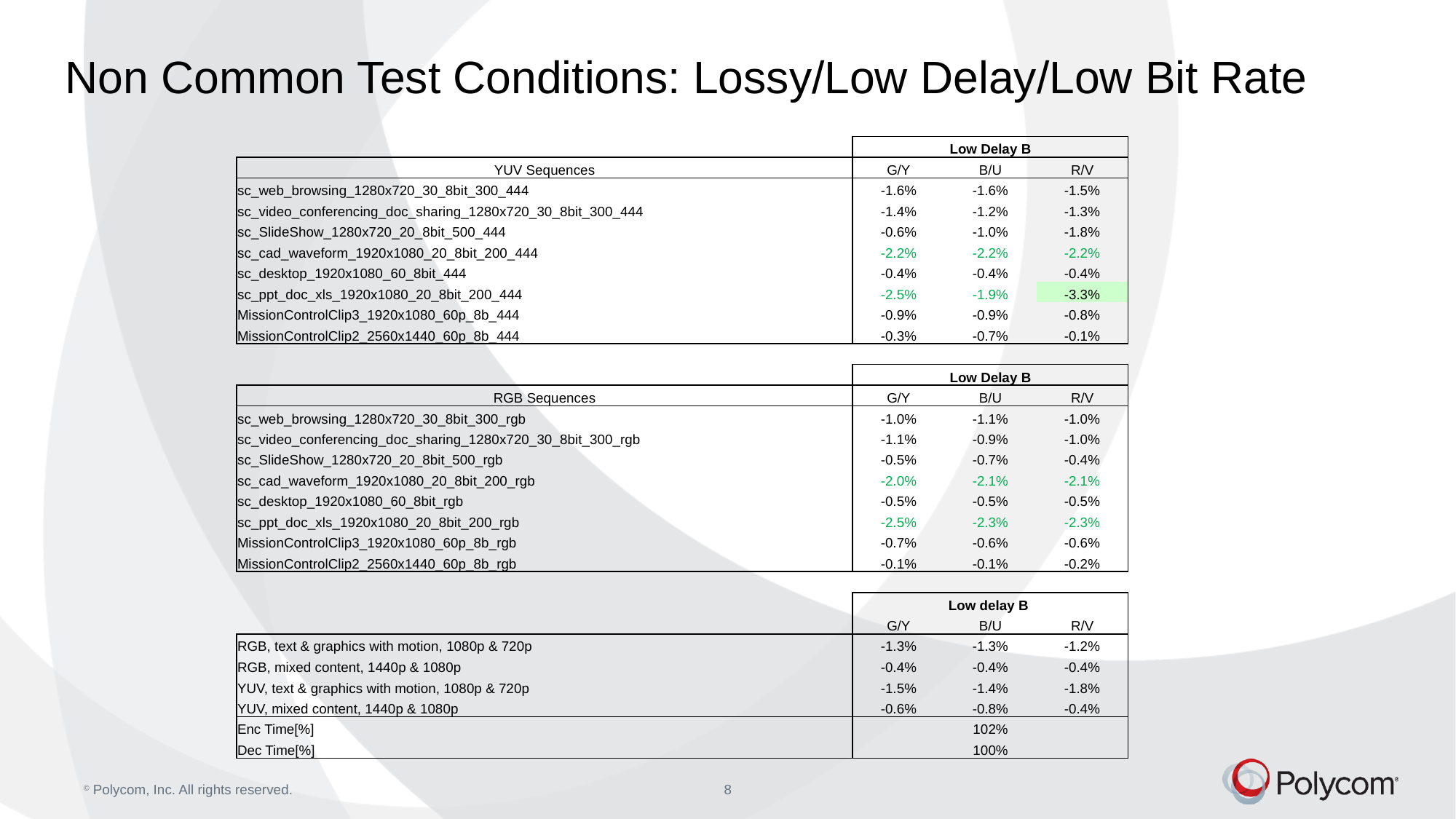

# Non Common Test Conditions: Lossy/Low Delay/Low Bit Rate
|  | Low Delay B |  |  |
| --- | --- | --- | --- |
| YUV Sequences | G/Y | B/U | R/V |
| sc\_web\_browsing\_1280x720\_30\_8bit\_300\_444 | -1.6% | -1.6% | -1.5% |
| sc\_video\_conferencing\_doc\_sharing\_1280x720\_30\_8bit\_300\_444 | -1.4% | -1.2% | -1.3% |
| sc\_SlideShow\_1280x720\_20\_8bit\_500\_444 | -0.6% | -1.0% | -1.8% |
| sc\_cad\_waveform\_1920x1080\_20\_8bit\_200\_444 | -2.2% | -2.2% | -2.2% |
| sc\_desktop\_1920x1080\_60\_8bit\_444 | -0.4% | -0.4% | -0.4% |
| sc\_ppt\_doc\_xls\_1920x1080\_20\_8bit\_200\_444 | -2.5% | -1.9% | -3.3% |
| MissionControlClip3\_1920x1080\_60p\_8b\_444 | -0.9% | -0.9% | -0.8% |
| MissionControlClip2\_2560x1440\_60p\_8b\_444 | -0.3% | -0.7% | -0.1% |
|  |  |  |  |
|  | Low Delay B |  |  |
| RGB Sequences | G/Y | B/U | R/V |
| sc\_web\_browsing\_1280x720\_30\_8bit\_300\_rgb | -1.0% | -1.1% | -1.0% |
| sc\_video\_conferencing\_doc\_sharing\_1280x720\_30\_8bit\_300\_rgb | -1.1% | -0.9% | -1.0% |
| sc\_SlideShow\_1280x720\_20\_8bit\_500\_rgb | -0.5% | -0.7% | -0.4% |
| sc\_cad\_waveform\_1920x1080\_20\_8bit\_200\_rgb | -2.0% | -2.1% | -2.1% |
| sc\_desktop\_1920x1080\_60\_8bit\_rgb | -0.5% | -0.5% | -0.5% |
| sc\_ppt\_doc\_xls\_1920x1080\_20\_8bit\_200\_rgb | -2.5% | -2.3% | -2.3% |
| MissionControlClip3\_1920x1080\_60p\_8b\_rgb | -0.7% | -0.6% | -0.6% |
| MissionControlClip2\_2560x1440\_60p\_8b\_rgb | -0.1% | -0.1% | -0.2% |
|  |  |  |  |
|  | Low delay B |  |  |
|  | G/Y | B/U | R/V |
| RGB, text & graphics with motion, 1080p & 720p | -1.3% | -1.3% | -1.2% |
| RGB, mixed content, 1440p & 1080p | -0.4% | -0.4% | -0.4% |
| YUV, text & graphics with motion, 1080p & 720p | -1.5% | -1.4% | -1.8% |
| YUV, mixed content, 1440p & 1080p | -0.6% | -0.8% | -0.4% |
| Enc Time[%] | 102% |  |  |
| Dec Time[%] | 100% |  |  |